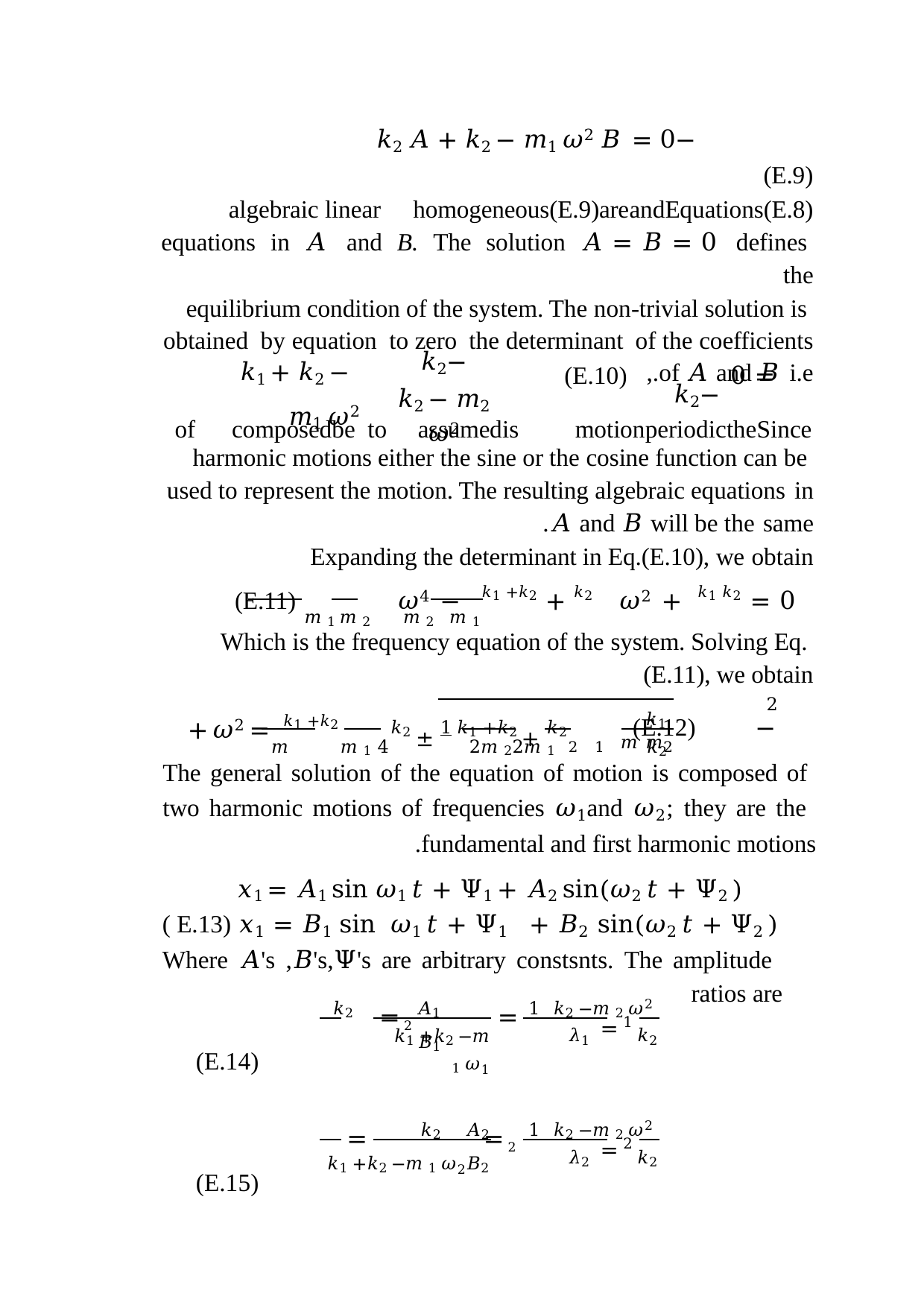

−𝑘2 𝐴 + 𝑘2 − 𝑚1 𝜔2 𝐵 = 0
(E.9)
Equations(E.8)	and	(E.9)are	homogeneous	linear	algebraic  equations  in  𝐴  and  B.  The  solution  𝐴 = 𝐵 = 0  defines  the
equilibrium condition of the system. The non-trivial solution is  obtained  by equation  to zero  the determinant  of the coefficients
of 𝐴 and 𝐵 i.e.,
−𝑘2
𝑘2 − 𝑚2 𝜔2
 𝑘1 + 𝑘2 − 𝑚1 𝜔2
  = 0	(E.10)
−𝑘2
Since	the	periodic	motion	is	assumed	to	be	composed	of
harmonic motions either the sine or the cosine function can be  used to represent the motion. The resulting algebraic equations in
𝐴 and 𝐵 will be the same.
Expanding the determinant in Eq.(E.10), we obtain
𝜔4  −  𝑘1 +𝑘2  + 𝑘2     𝜔2  +  𝑘1 𝑘2 = 0	(E.11)

𝑚 1	𝑚 2	𝑚 1 𝑚 2
Which is the frequency equation of the system. Solving Eq.  (E.11), we obtain
2
 	−	(E.12)
𝑘2 ± 1 𝑘1 +𝑘2 + 𝑘2

𝑘1 𝑘2
𝜔2 = 𝑘1 +𝑘2 +

2𝑚 1	2𝑚 2	4	𝑚 1	𝑚
𝑚 𝑚
2	1	2
The general solution of the equation of motion is composed of  two harmonic motions of frequencies 𝜔1and 𝜔2; they are the  fundamental and first harmonic motions.
𝑥1 = 𝐴1 sin 𝜔1 𝑡 + Ψ1 + 𝐴2 sin(𝜔2 𝑡 + Ψ2 )
𝑥1  = 𝐵1  sin  𝜔1 𝑡 + Ψ1       + 𝐵2 sin(𝜔2 𝑡 + Ψ2 )	( E.13)  Where 𝐴's ,𝐵's,Ψ's are arbitrary constsnts. The amplitude  ratios are
𝐴1	𝑘2
𝐵1
1 =
𝑘2 −𝑚 2 𝜔2	1
=	2 =

𝑘1 +𝑘2 −𝑚 1 𝜔1
𝑘2	𝜆1
(E.14)
𝐴2
𝐵2	𝑘1 +𝑘2 −𝑚 1 𝜔2
2 =
𝑘2
𝑘2 −𝑚 2 𝜔2	1
=
2 =

𝑘2	𝜆2
(E.15)